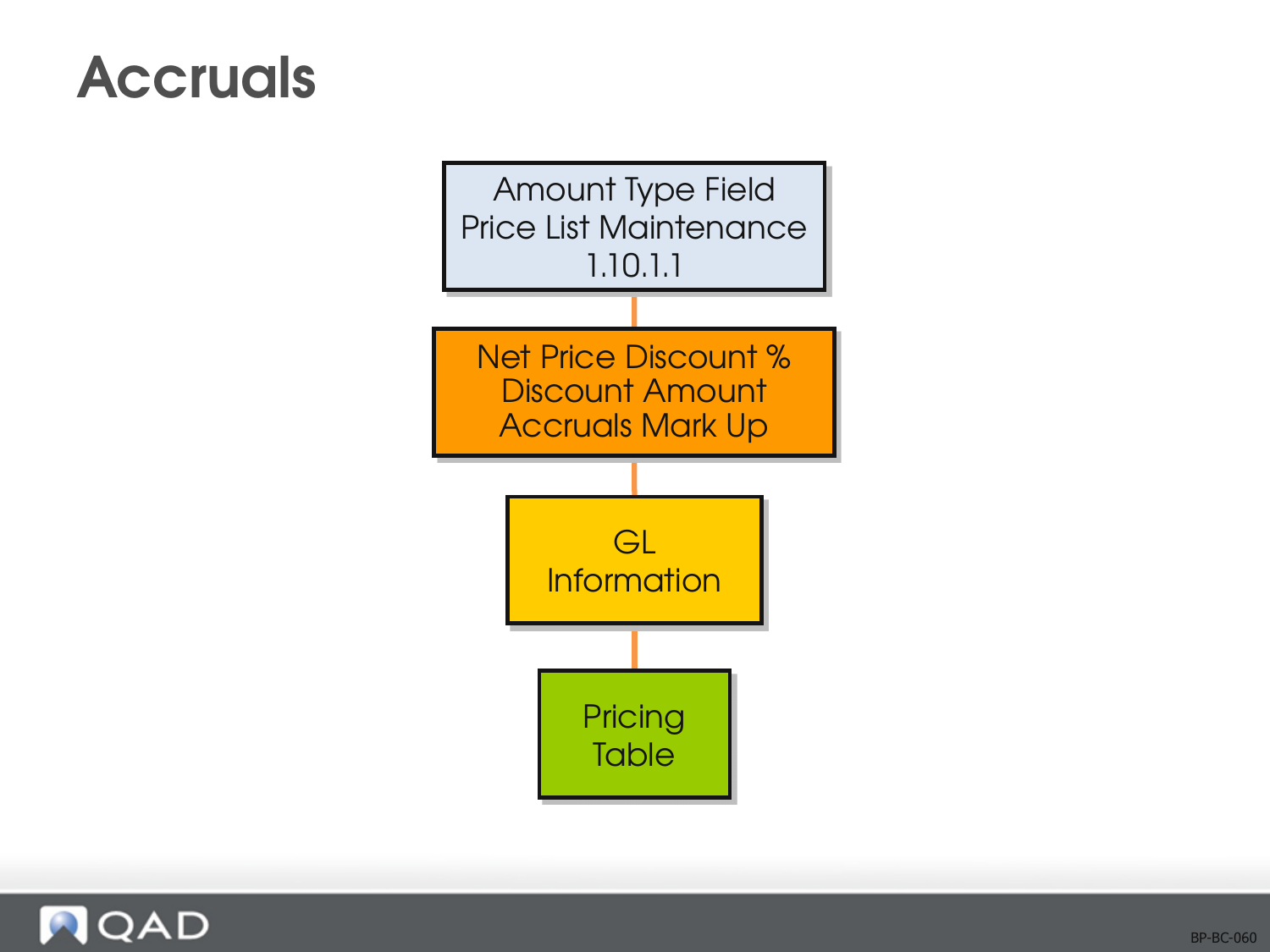

# Accruals
Amount Type Field
Price List Maintenance
1.10.1.1
Net Price Discount % Discount Amount Accruals Mark Up
GL
Information
Pricing
Table
BP-BC-060